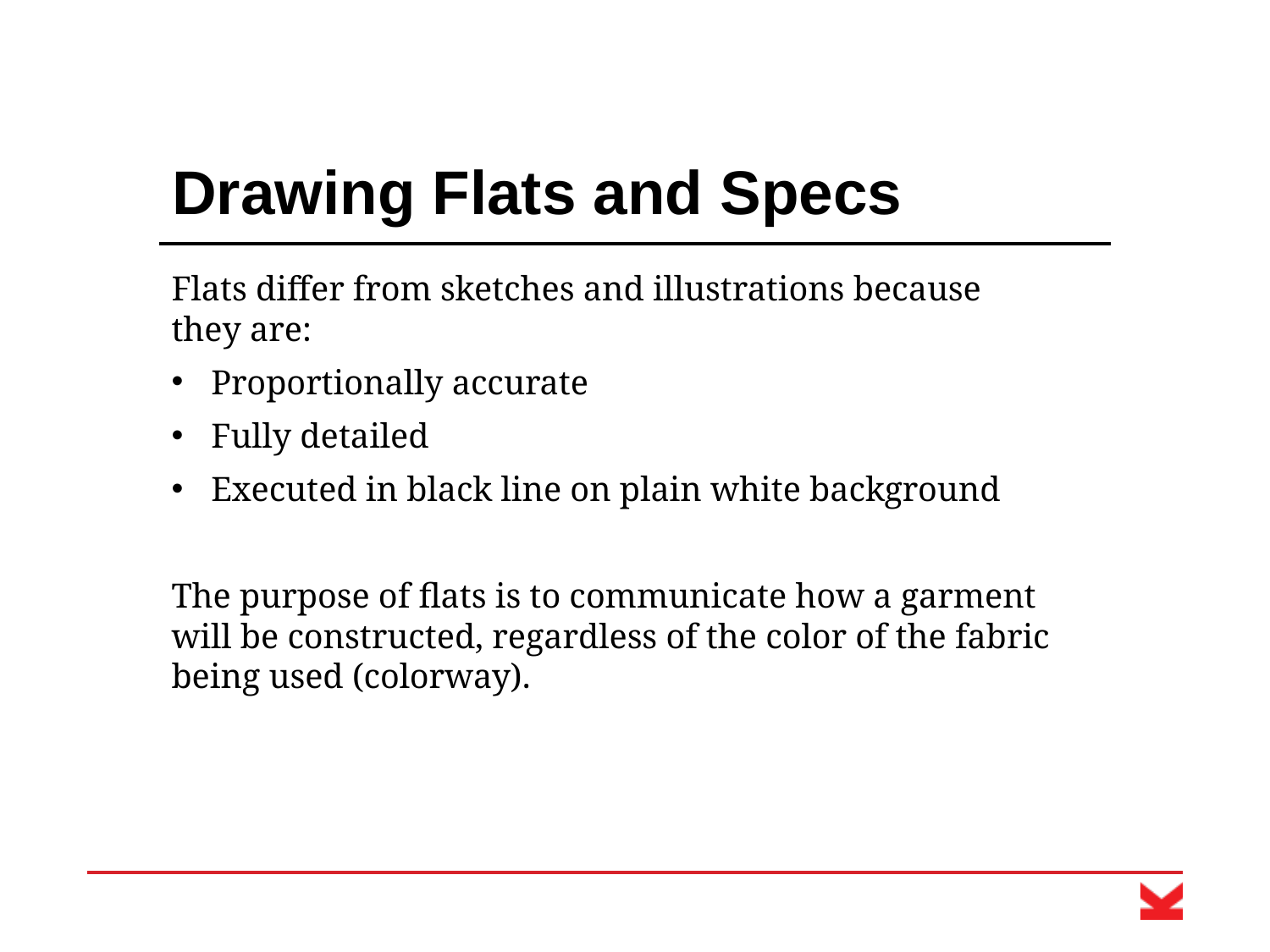

# Drawing Flats and Specs
Flats differ from sketches and illustrations because
they are:
Proportionally accurate
Fully detailed
Executed in black line on plain white background

The purpose of flats is to communicate how a garment will be constructed, regardless of the color of the fabric being used (colorway).